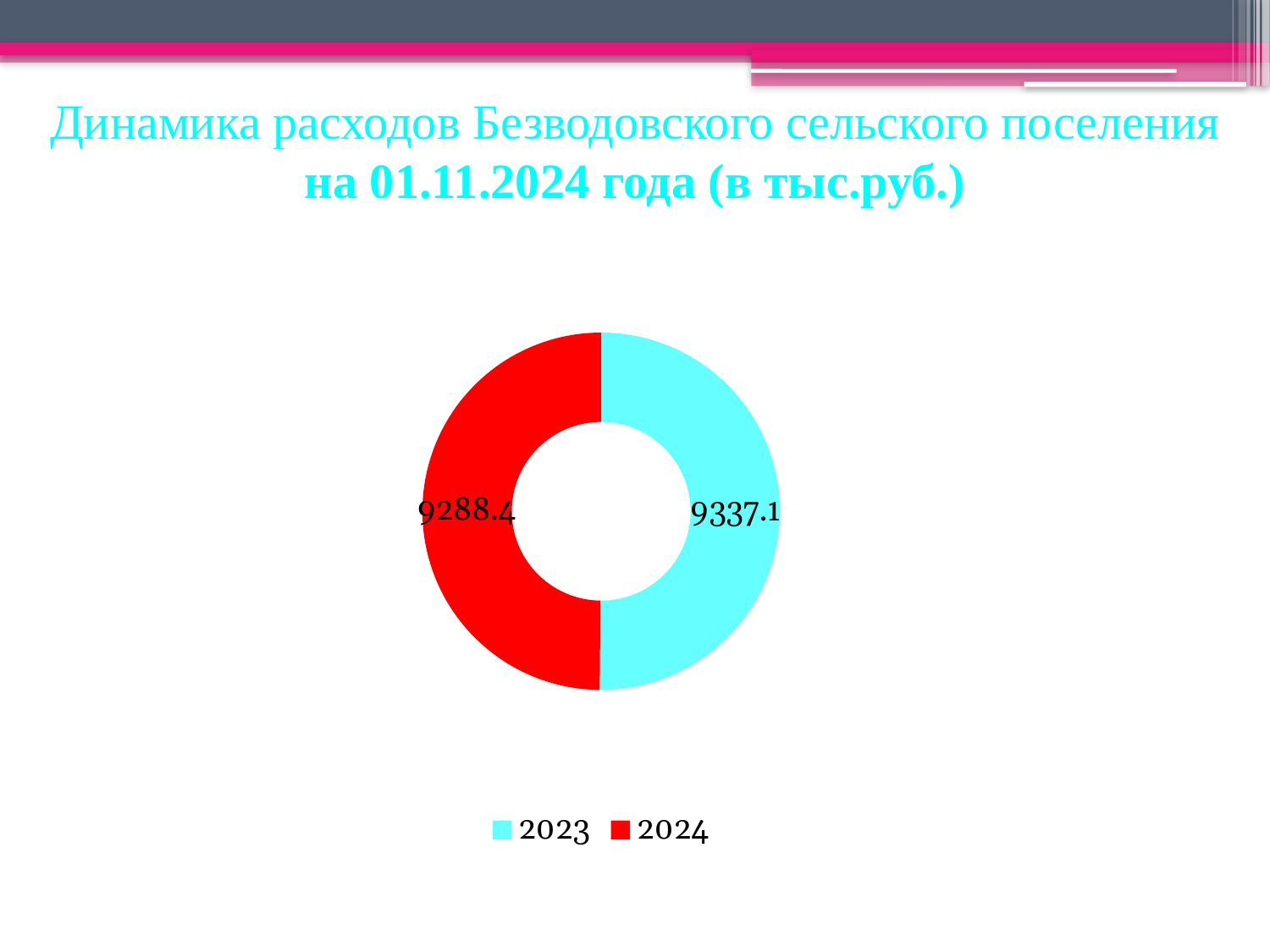

# Динамика расходов Безводовского сельского поселения на 01.11.2024 года (в тыс.руб.)

### Chart

| Category | Столбец1 | Столбец2 |
|---|---|---|
| 2023 | 9337.1 | None |
| 2024 | 9288.4 | None |